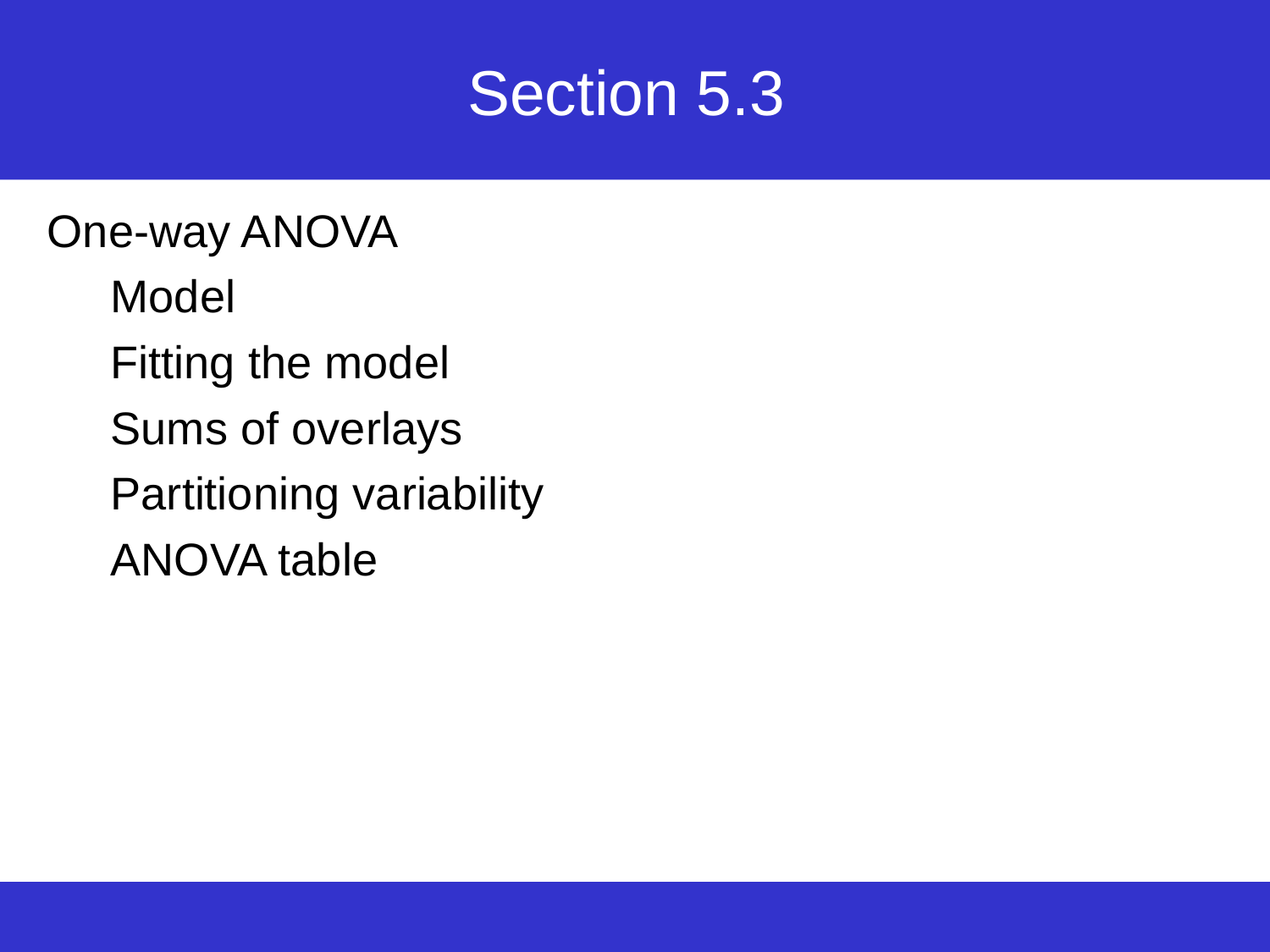

# Section 5.3
One-way ANOVA
Model
Fitting the model
Sums of overlays
Partitioning variability
ANOVA table